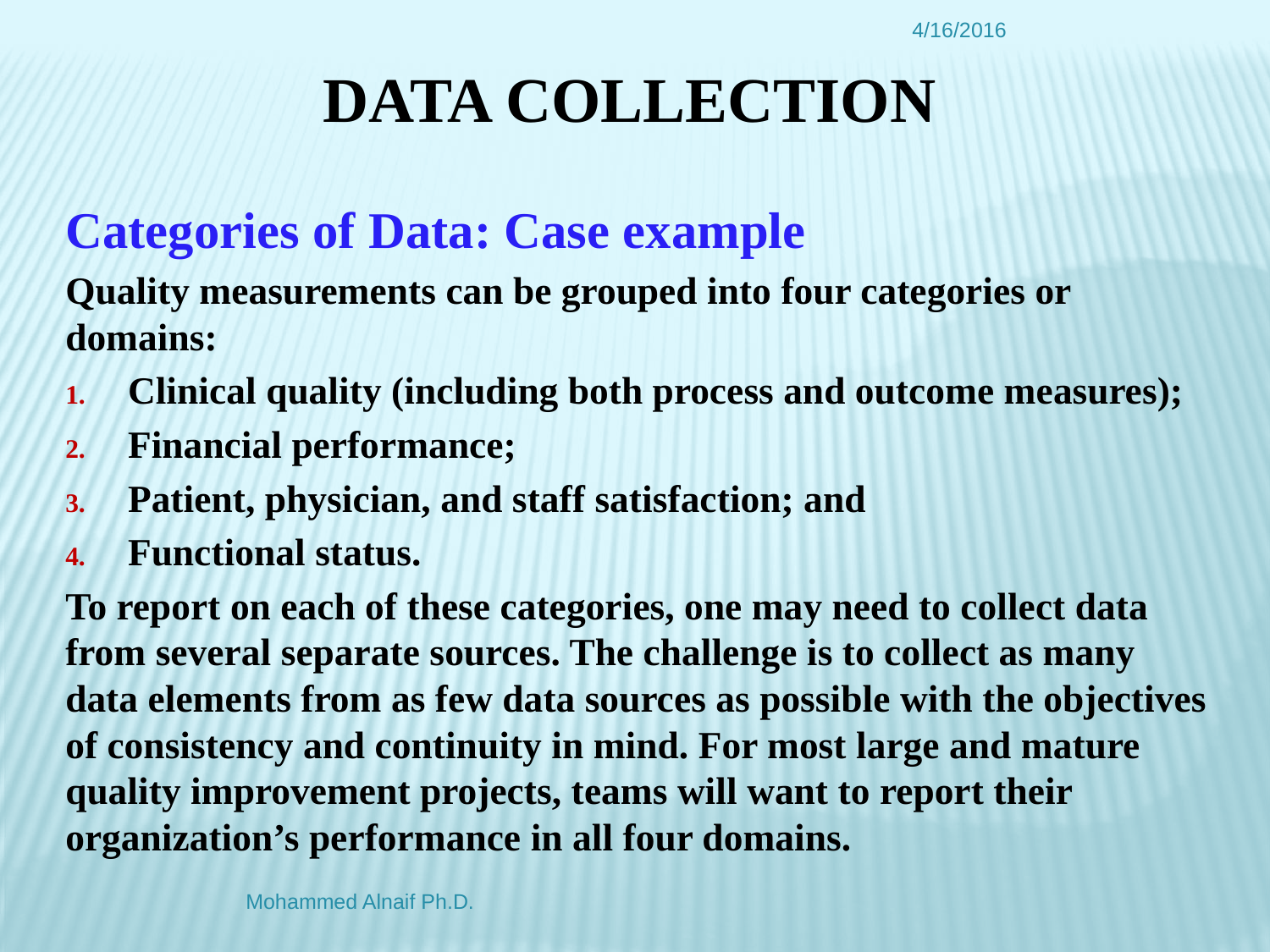

4/16/2016
# Data Collection
Categories of Data: Case example
Quality measurements can be grouped into four categories or domains:
Clinical quality (including both process and outcome measures);
Financial performance;
Patient, physician, and staff satisfaction; and
Functional status.
To report on each of these categories, one may need to collect data from several separate sources. The challenge is to collect as many data elements from as few data sources as possible with the objectives of consistency and continuity in mind. For most large and mature quality improvement projects, teams will want to report their organization’s performance in all four domains.

Mohammed Alnaif Ph.D.
3